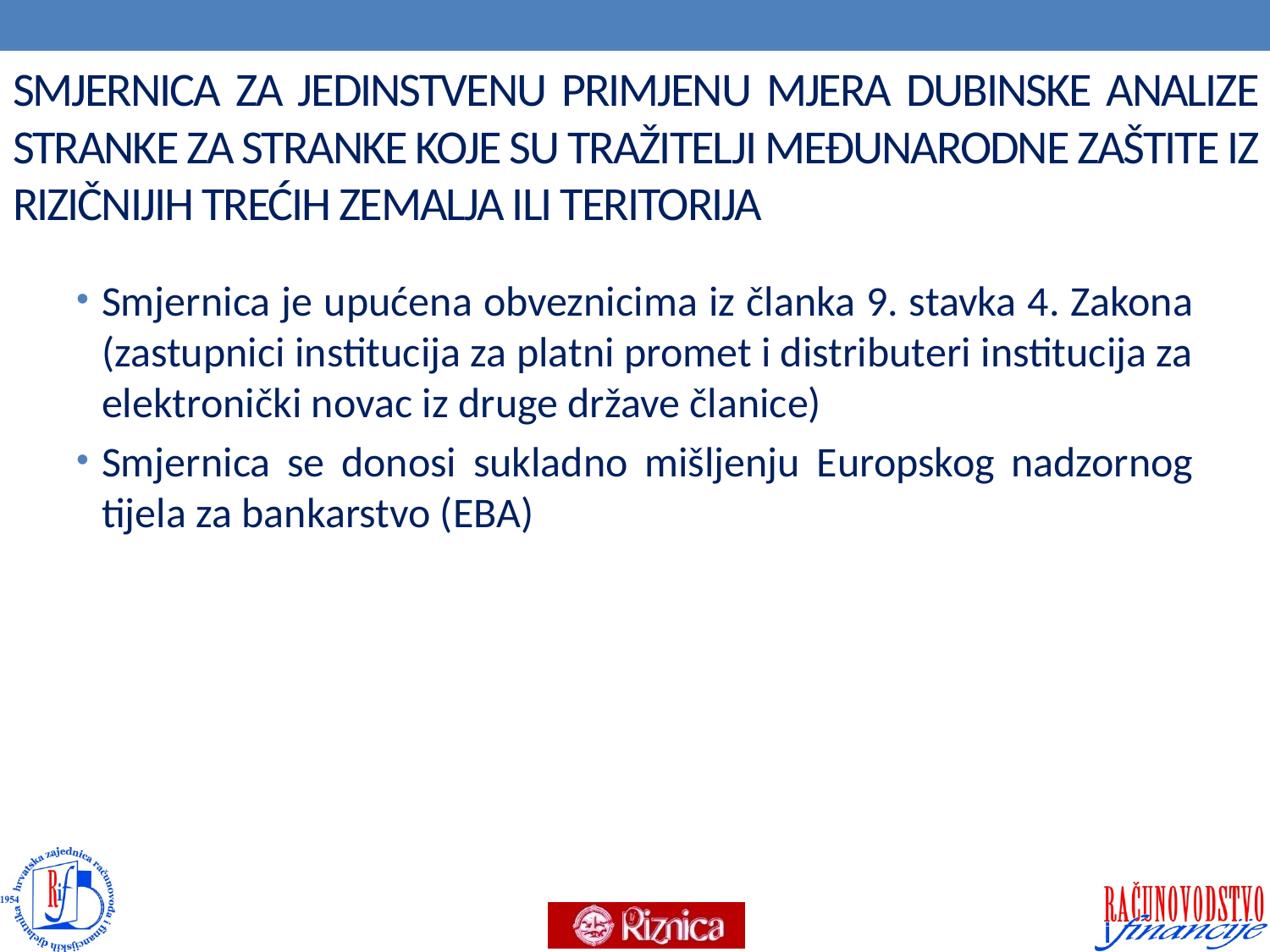

# SMJERNICA ZA JEDINSTVENU PRIMJENU MJERA DUBINSKE ANALIZE STRANKE ZA STRANKE KOJE SU TRAŽITELJI MEĐUNARODNE ZAŠTITE IZ RIZIČNIJIH TREĆIH ZEMALJA ILI TERITORIJA
Smjernica je upućena obveznicima iz članka 9. stavka 4. Zakona (zastupnici institucija za platni promet i distributeri institucija za elektronički novac iz druge države članice)
Smjernica se donosi sukladno mišljenju Europskog nadzornog tijela za bankarstvo (EBA)